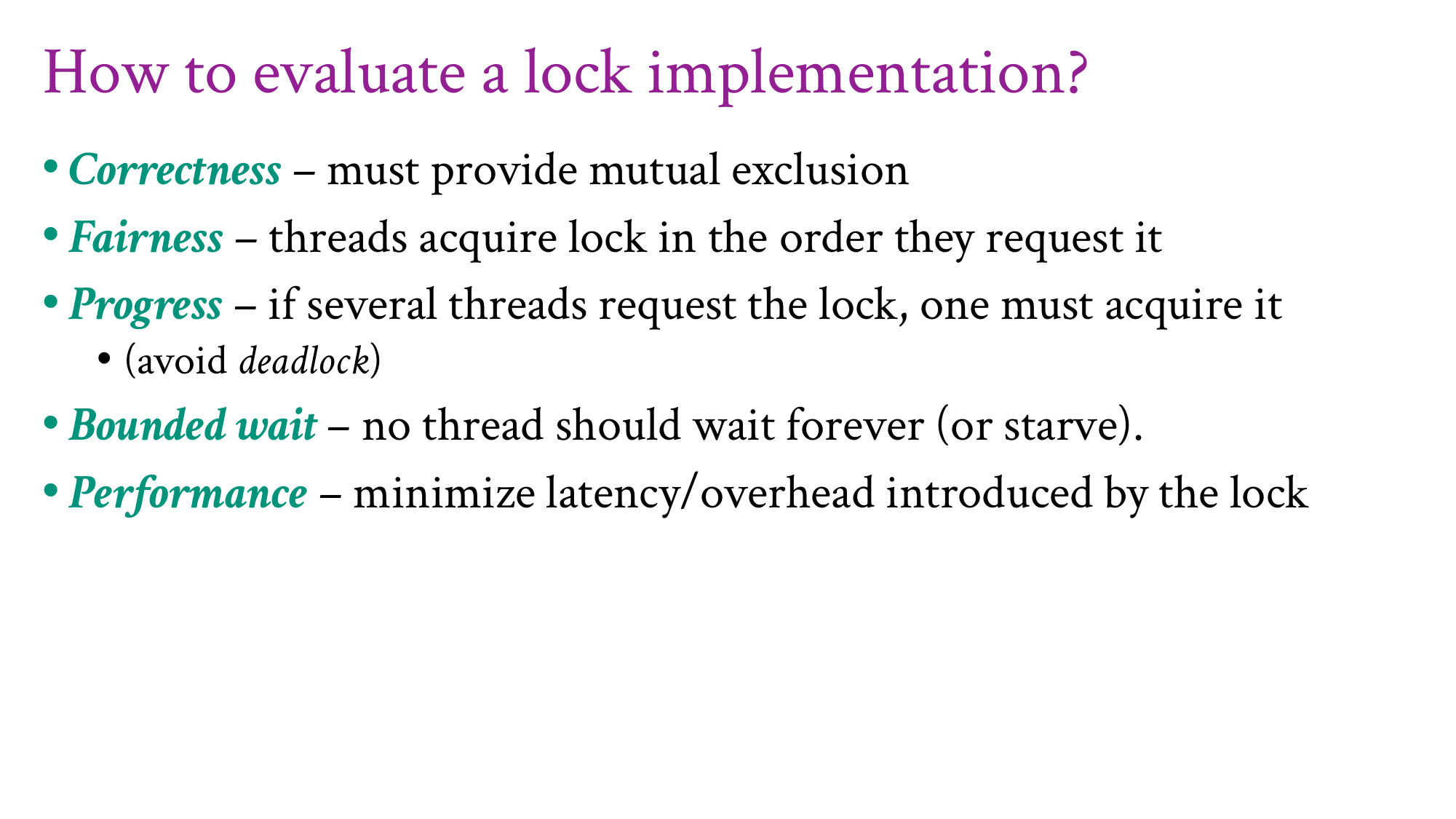

# How to evaluate a lock implementation?
Correctness – must provide mutual exclusion
Fairness – threads acquire lock in the order they request it
Progress – if several threads request the lock, one must acquire it
(avoid deadlock)
Bounded wait – no thread should wait forever (or starve).
Performance – minimize latency/overhead introduced by the lock